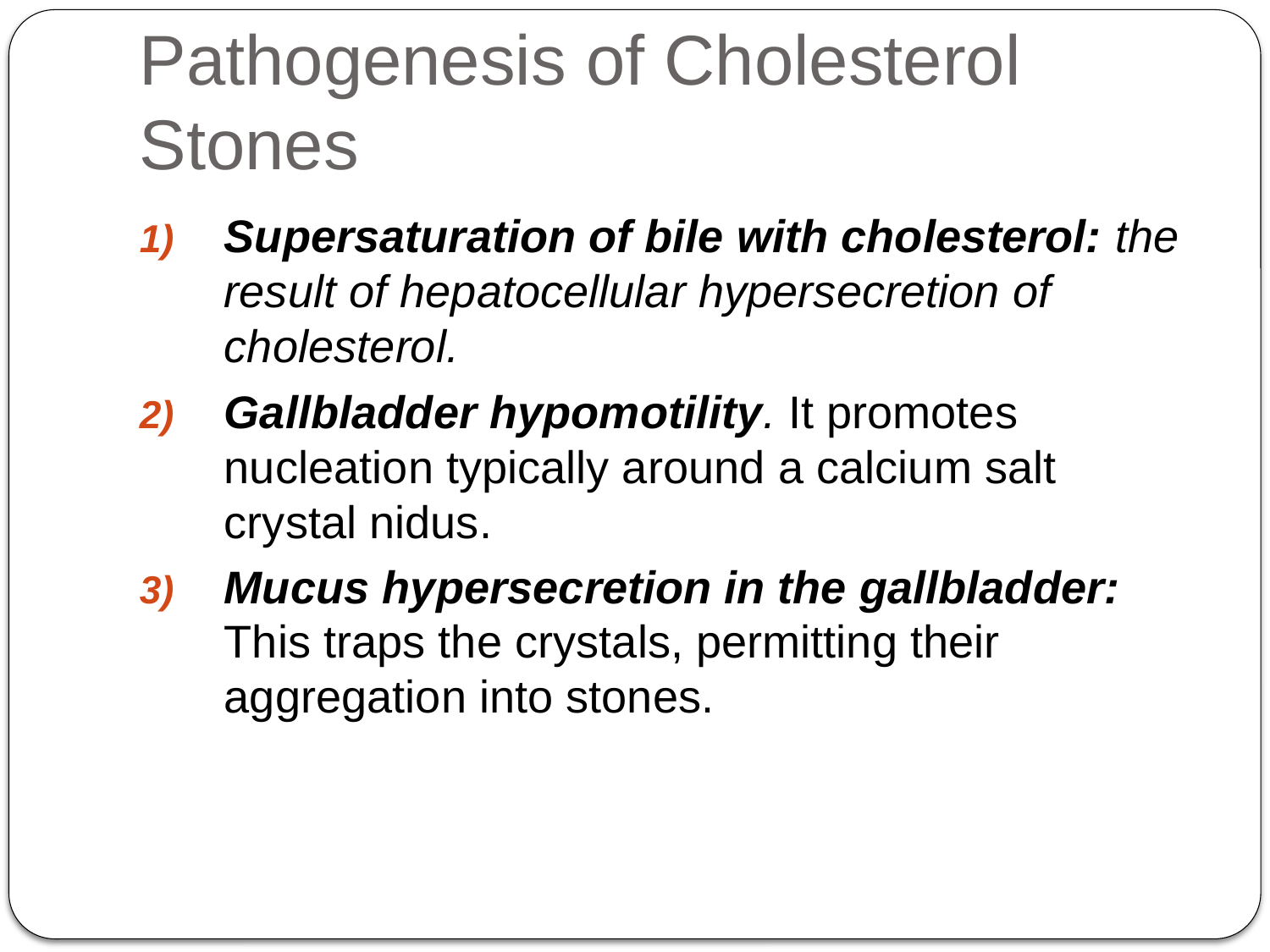

# Pathogenesis of Cholesterol Stones
Supersaturation of bile with cholesterol: the result of hepatocellular hypersecretion of cholesterol.
Gallbladder hypomotility. It promotes nucleation typically around a calcium salt crystal nidus.
Mucus hypersecretion in the gallbladder: This traps the crystals, permitting their aggregation into stones.